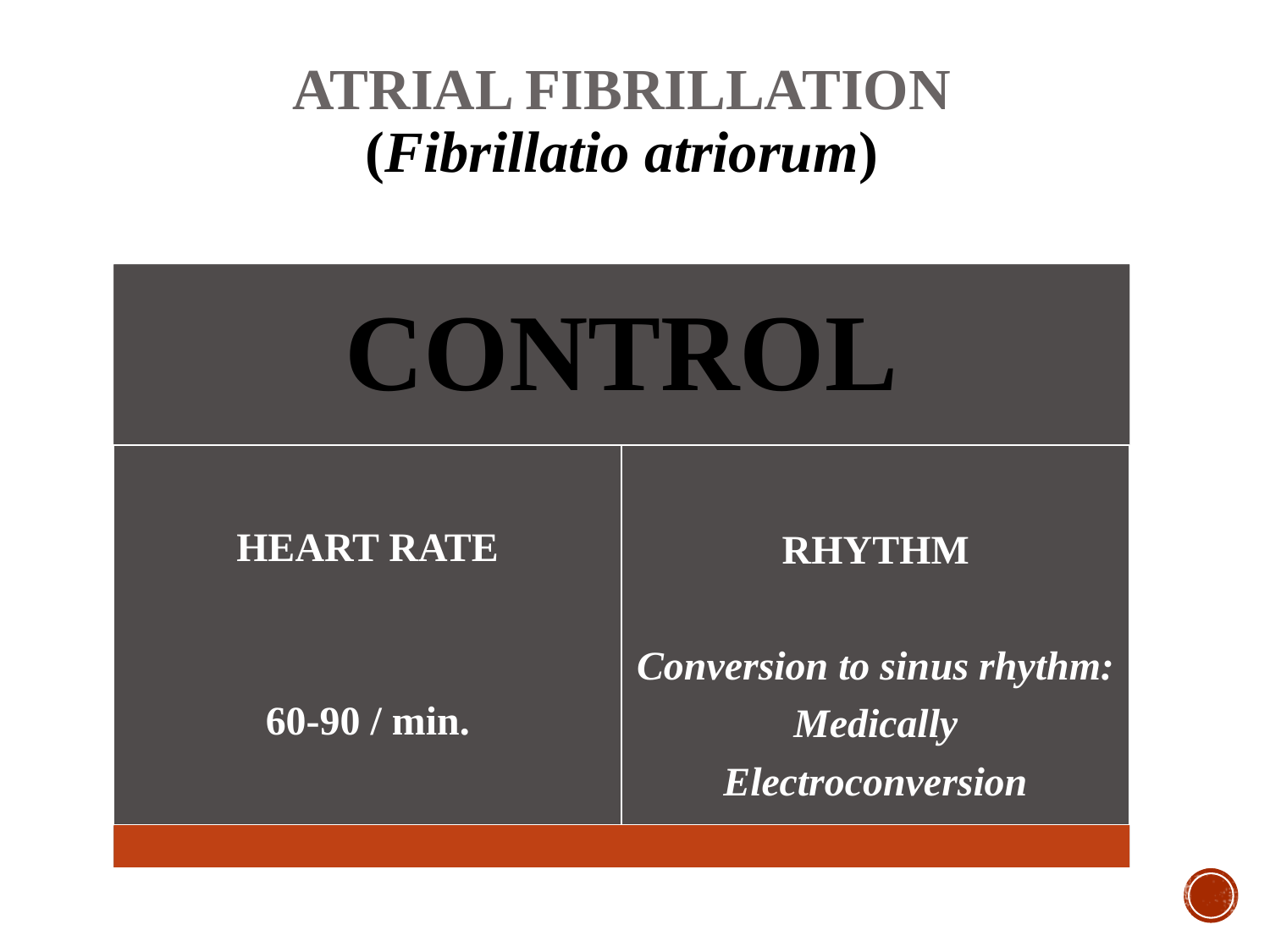

ATRIAL FIBRILLATION
(Fibrillatio atriorum)
CONTROL
HEART RATE

60-90 / min.

RHYTHM

Conversion to sinus rhythm:
Medically
Electroconversion